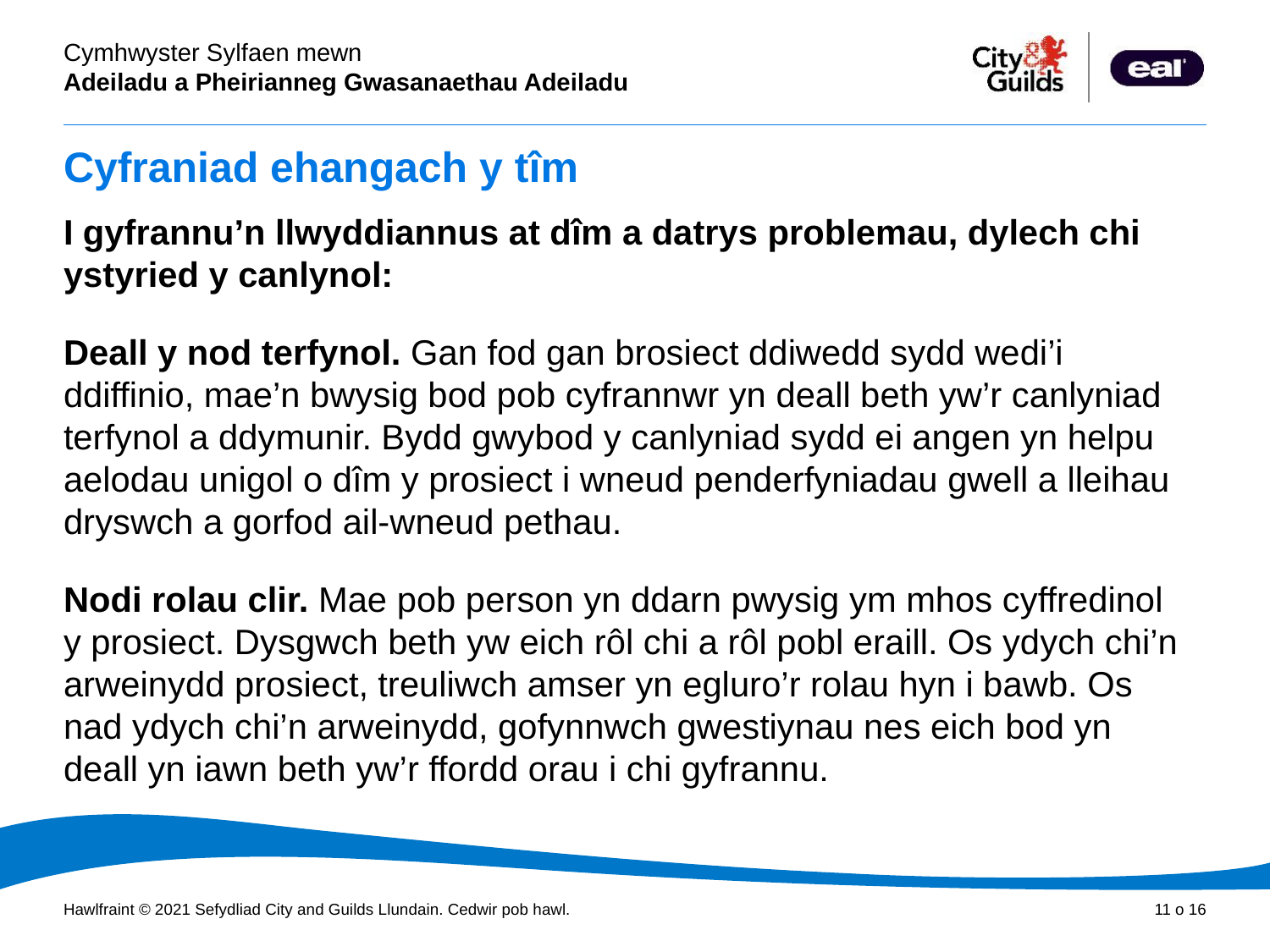

# Cyfraniad ehangach y tîm
I gyfrannu’n llwyddiannus at dîm a datrys problemau, dylech chi ystyried y canlynol:
Deall y nod terfynol. Gan fod gan brosiect ddiwedd sydd wedi’i ddiffinio, mae’n bwysig bod pob cyfrannwr yn deall beth yw’r canlyniad terfynol a ddymunir. Bydd gwybod y canlyniad sydd ei angen yn helpu aelodau unigol o dîm y prosiect i wneud penderfyniadau gwell a lleihau dryswch a gorfod ail-wneud pethau.
Nodi rolau clir. Mae pob person yn ddarn pwysig ym mhos cyffredinol y prosiect. Dysgwch beth yw eich rôl chi a rôl pobl eraill. Os ydych chi’n arweinydd prosiect, treuliwch amser yn egluro’r rolau hyn i bawb. Os nad ydych chi’n arweinydd, gofynnwch gwestiynau nes eich bod yn deall yn iawn beth yw’r ffordd orau i chi gyfrannu.